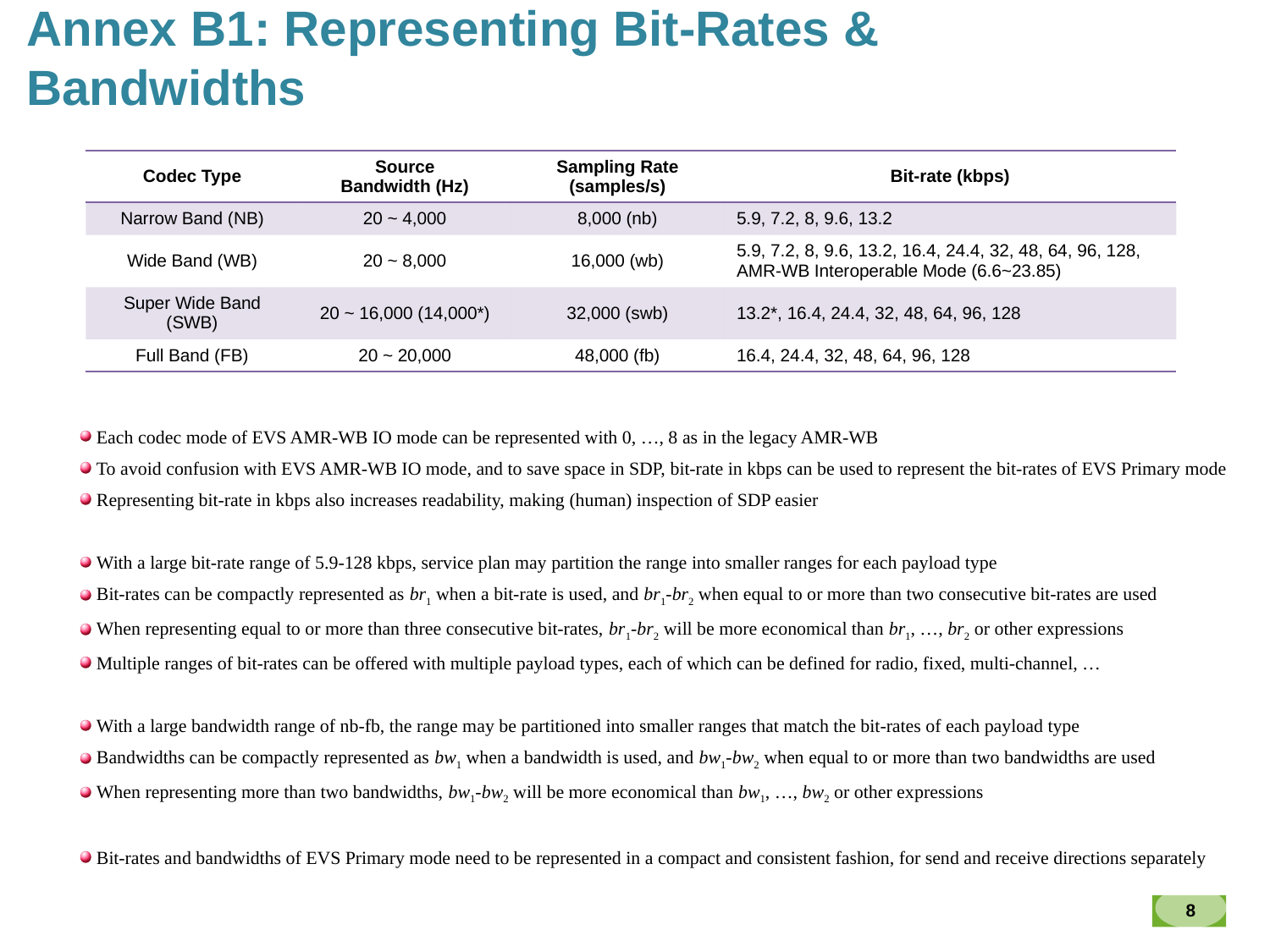

Annex B1: Representing Bit-Rates & Bandwidths
| Codec Type | Source Bandwidth (Hz) | Sampling Rate (samples/s) | Bit-rate (kbps) |
| --- | --- | --- | --- |
| Narrow Band (NB) | 20 ~ 4,000 | 8,000 (nb) | 5.9, 7.2, 8, 9.6, 13.2 |
| Wide Band (WB) | 20 ~ 8,000 | 16,000 (wb) | 5.9, 7.2, 8, 9.6, 13.2, 16.4, 24.4, 32, 48, 64, 96, 128, AMR-WB Interoperable Mode (6.6~23.85) |
| Super Wide Band (SWB) | 20 ~ 16,000 (14,000\*) | 32,000 (swb) | 13.2\*, 16.4, 24.4, 32, 48, 64, 96, 128 |
| Full Band (FB) | 20 ~ 20,000 | 48,000 (fb) | 16.4, 24.4, 32, 48, 64, 96, 128 |
 Each codec mode of EVS AMR-WB IO mode can be represented with 0, …, 8 as in the legacy AMR-WB
 To avoid confusion with EVS AMR-WB IO mode, and to save space in SDP, bit-rate in kbps can be used to represent the bit-rates of EVS Primary mode
 Representing bit-rate in kbps also increases readability, making (human) inspection of SDP easier

 With a large bit-rate range of 5.9-128 kbps, service plan may partition the range into smaller ranges for each payload type
 Bit-rates can be compactly represented as br1 when a bit-rate is used, and br1-br2 when equal to or more than two consecutive bit-rates are used
 When representing equal to or more than three consecutive bit-rates, br1-br2 will be more economical than br1, …, br2 or other expressions
 Multiple ranges of bit-rates can be offered with multiple payload types, each of which can be defined for radio, fixed, multi-channel, …

 With a large bandwidth range of nb-fb, the range may be partitioned into smaller ranges that match the bit-rates of each payload type
 Bandwidths can be compactly represented as bw1 when a bandwidth is used, and bw1-bw2 when equal to or more than two bandwidths are used
 When representing more than two bandwidths, bw1-bw2 will be more economical than bw1, …, bw2 or other expressions

 Bit-rates and bandwidths of EVS Primary mode need to be represented in a compact and consistent fashion, for send and receive directions separately